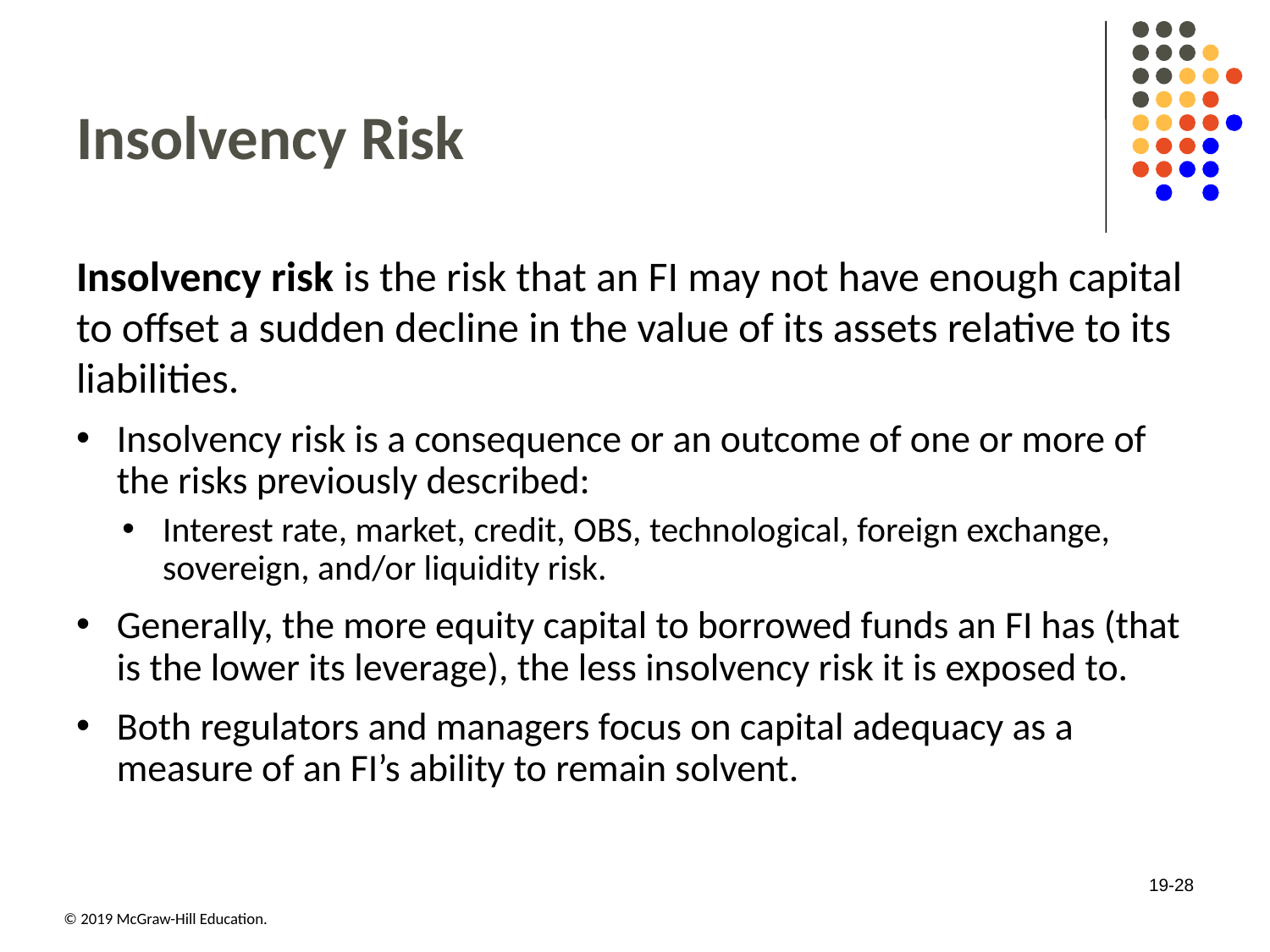

# Insolvency Risk
Insolvency risk is the risk that an FI may not have enough capital to offset a sudden decline in the value of its assets relative to its liabilities.
Insolvency risk is a consequence or an outcome of one or more of the risks previously described:
Interest rate, market, credit, OBS, technological, foreign exchange, sovereign, and/or liquidity risk.
Generally, the more equity capital to borrowed funds an FI has (that is the lower its leverage), the less insolvency risk it is exposed to.
Both regulators and managers focus on capital adequacy as a measure of an FI’s ability to remain solvent.
19-28